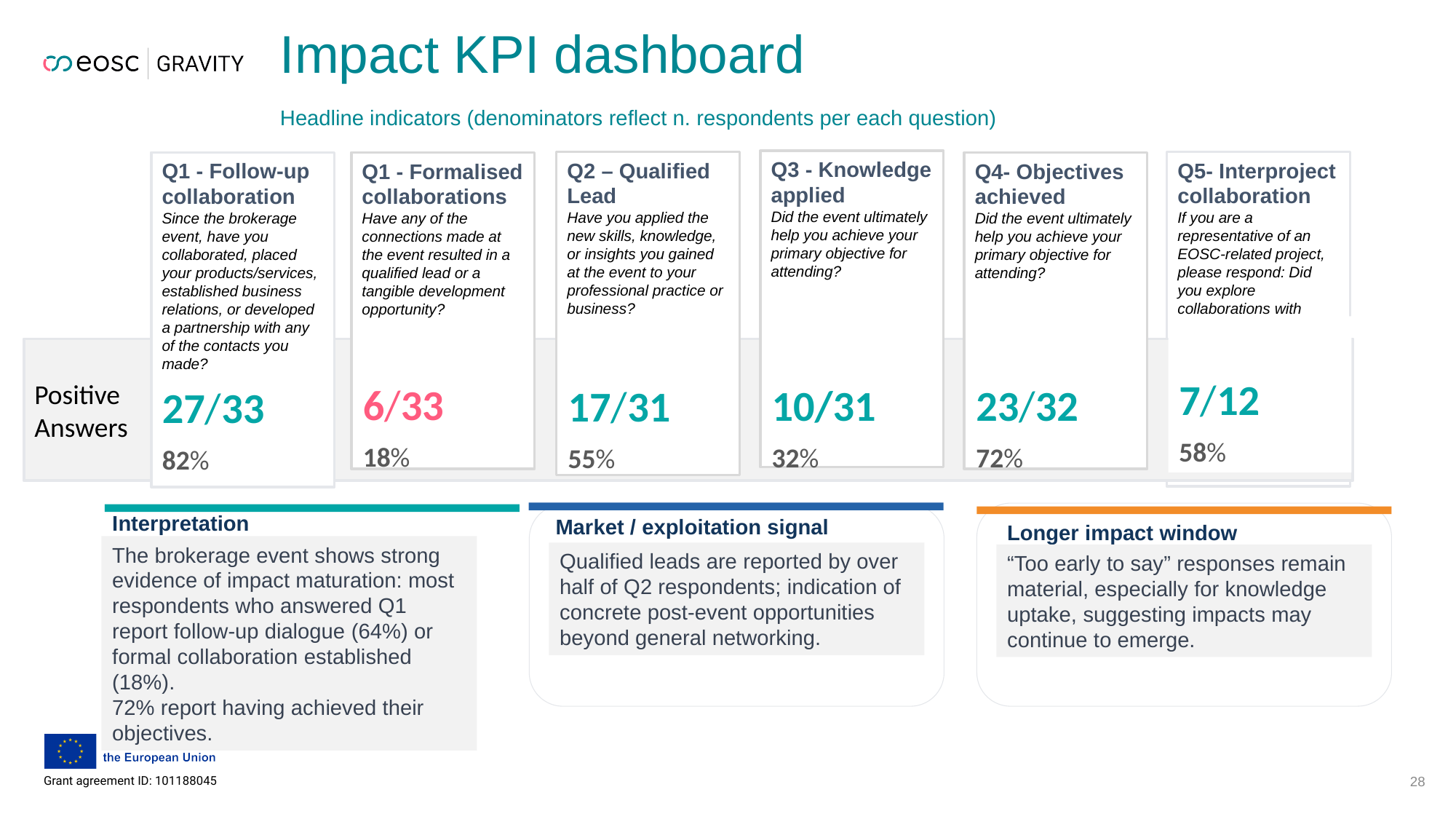

# Impact KPI dashboard
Headline indicators (denominators reflect n. respondents per each question)

Q3 - Knowledge applied
Did the event ultimately help you achieve your primary objective for attending?

Q2 – Qualified Lead
Have you applied the new skills, knowledge, or insights you gained at the event to your professional practice or business?

Q5- Interproject collaboration
If you are a representative of an EOSC-related project, please respond: Did you explore collaborations with other projects?

Q1 - Follow-up collaboration
Since the brokerage event, have you collaborated, placed your products/services, established business relations, or developed a partnership with any of the contacts you made?

Q4- Objectives achieved
Did the event ultimately help you achieve your primary objective for attending?

Q1 - Formalised collaborations
Have any of the connections made at the event resulted in a
qualified lead or a tangible development opportunity?

7/12

58%

Positive
Answers

6/33

18%

23/32

72%

10/31

32%

17/31

55%

27/33

82%

Interpretation

Market / exploitation signal
Longer impact window
The brokerage event shows strong evidence of impact maturation: most respondents who answered Q1 report follow-up dialogue (64%) or formal collaboration established (18%).
72% report having achieved their objectives.
Qualified leads are reported by over half of Q2 respondents; indication of concrete post-event opportunities beyond general networking.
“Too early to say” responses remain material, especially for knowledge uptake, suggesting impacts may continue to emerge.
28